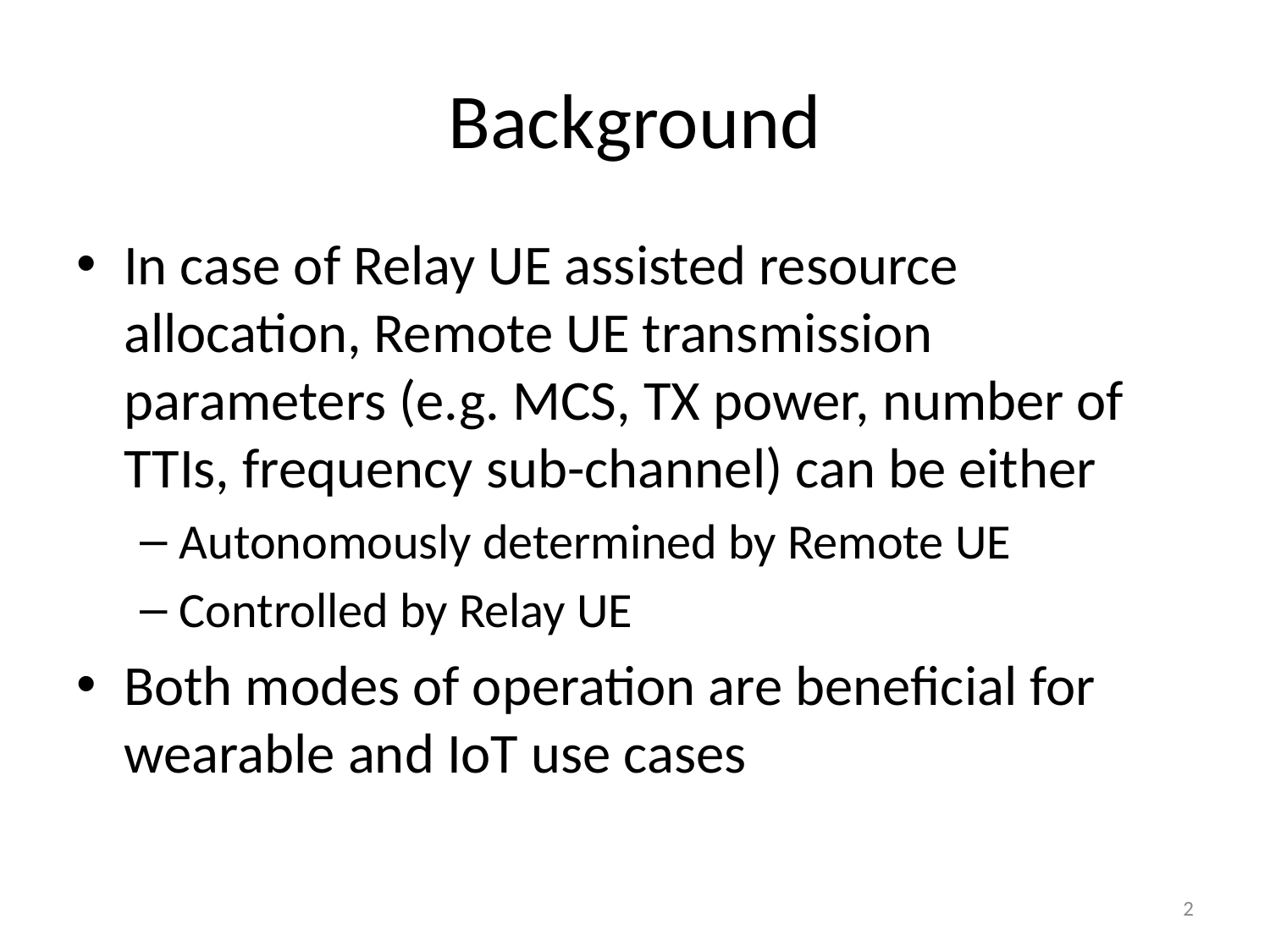

# Background
In case of Relay UE assisted resource allocation, Remote UE transmission parameters (e.g. MCS, TX power, number of TTIs, frequency sub-channel) can be either
Autonomously determined by Remote UE
Controlled by Relay UE
Both modes of operation are beneficial for wearable and IoT use cases
2